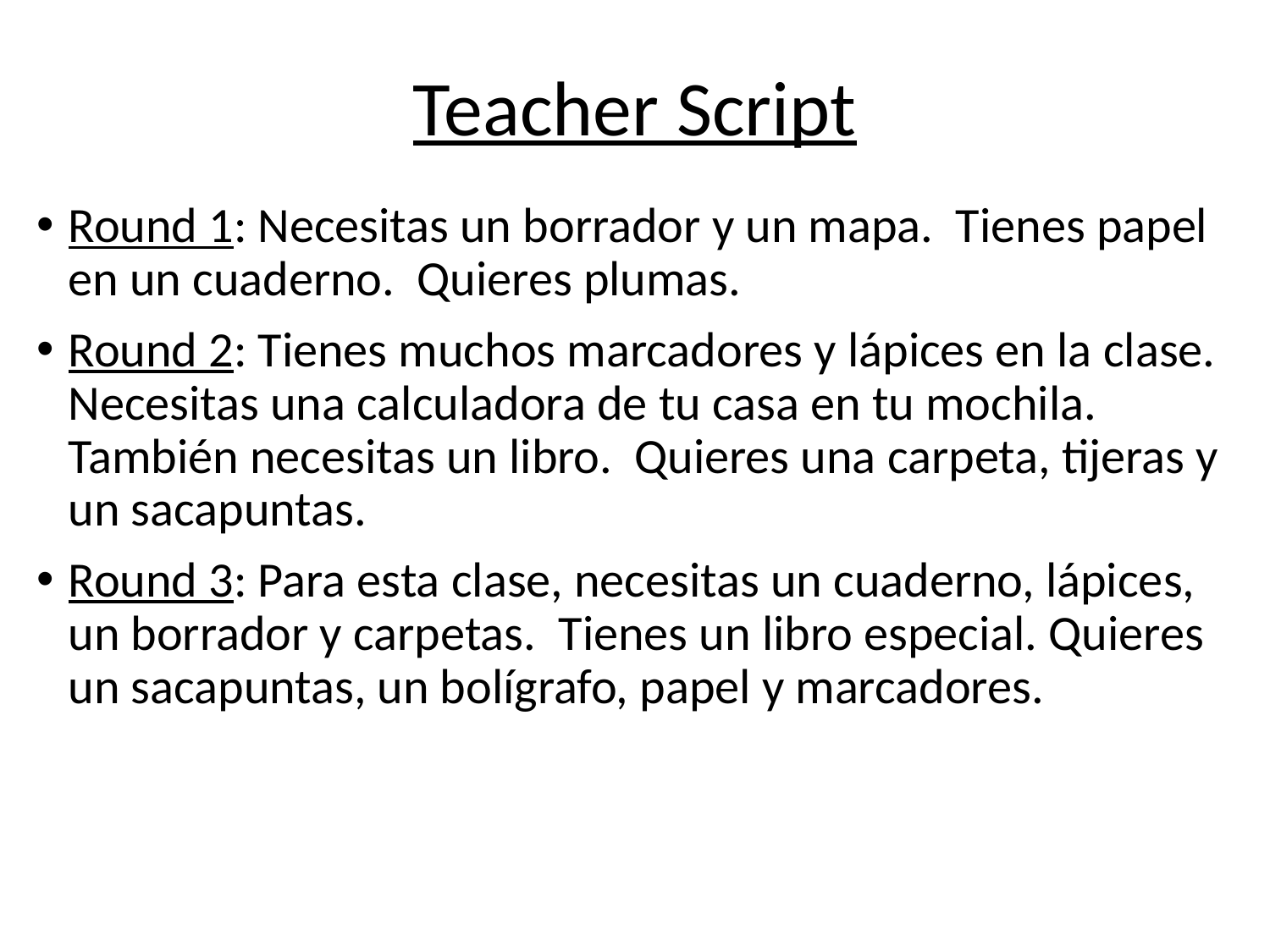

# Teacher Script
Round 1: Necesitas un borrador y un mapa.  Tienes papel en un cuaderno.  Quieres plumas.
Round 2: Tienes muchos marcadores y lápices en la clase.  Necesitas una calculadora de tu casa en tu mochila.  También necesitas un libro.  Quieres una carpeta, tijeras y un sacapuntas.
Round 3: Para esta clase, necesitas un cuaderno, lápices, un borrador y carpetas.  Tienes un libro especial. Quieres un sacapuntas, un bolígrafo, papel y marcadores.